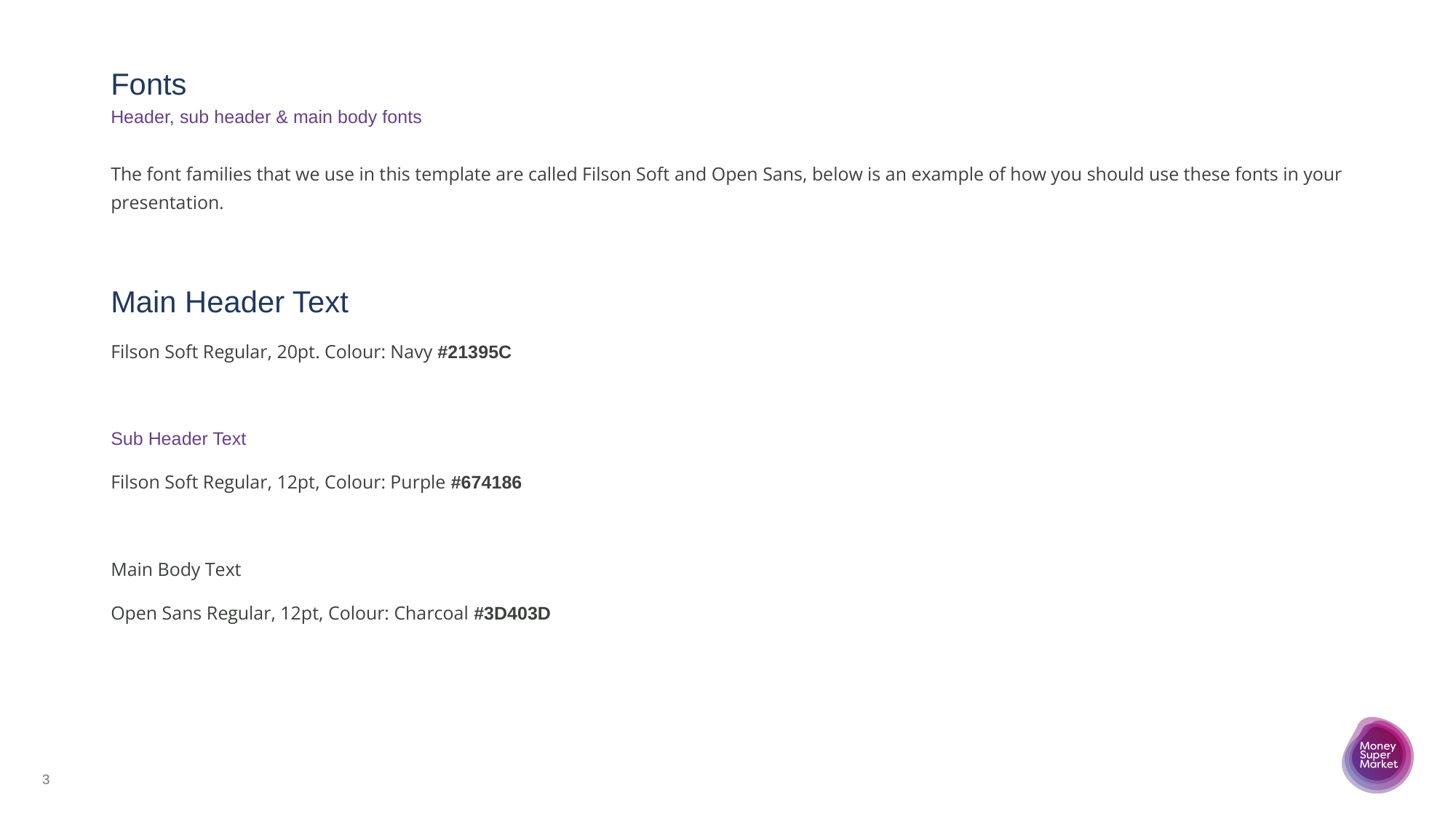

# Fonts
Header, sub header & main body fonts
The font families that we use in this template are called Filson Soft and Open Sans, below is an example of how you should use these fonts in your presentation.

Main Header Text
Filson Soft Regular, 20pt. Colour: Navy #21395C

Sub Header Text
Filson Soft Regular, 12pt, Colour: Purple #674186

Main Body Text
Open Sans Regular, 12pt, Colour: Charcoal #3D403D